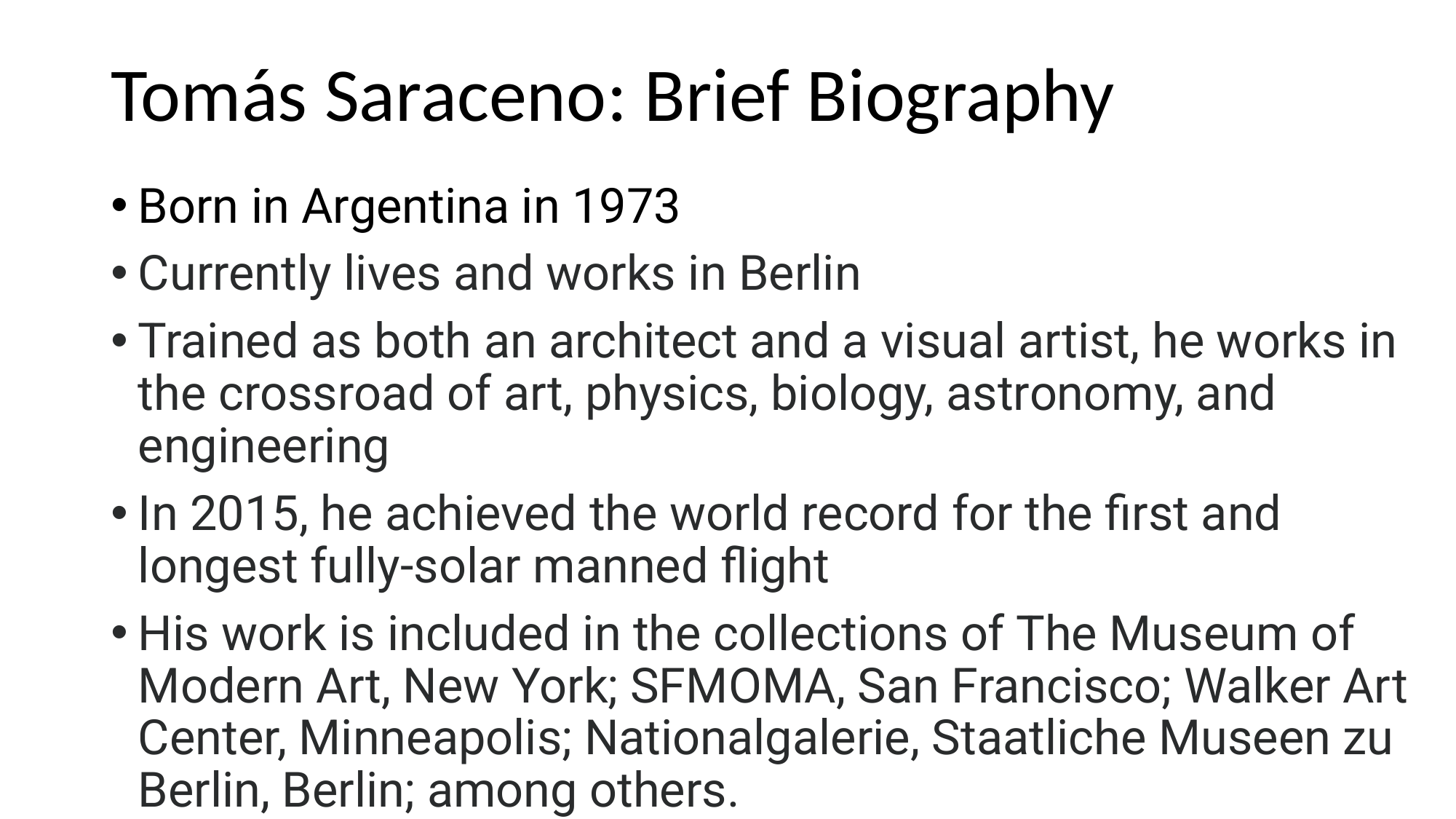

# Tomás Saraceno: Brief Biography
Born in Argentina in 1973
Currently lives and works in Berlin
Trained as both an architect and a visual artist, he works in the crossroad of art, physics, biology, astronomy, and engineering
In 2015, he achieved the world record for the first and longest fully-solar manned flight
His work is included in the collections of The Museum of Modern Art, New York; SFMOMA, San Francisco; Walker Art Center, Minneapolis; Nationalgalerie, Staatliche Museen zu Berlin, Berlin; among others.